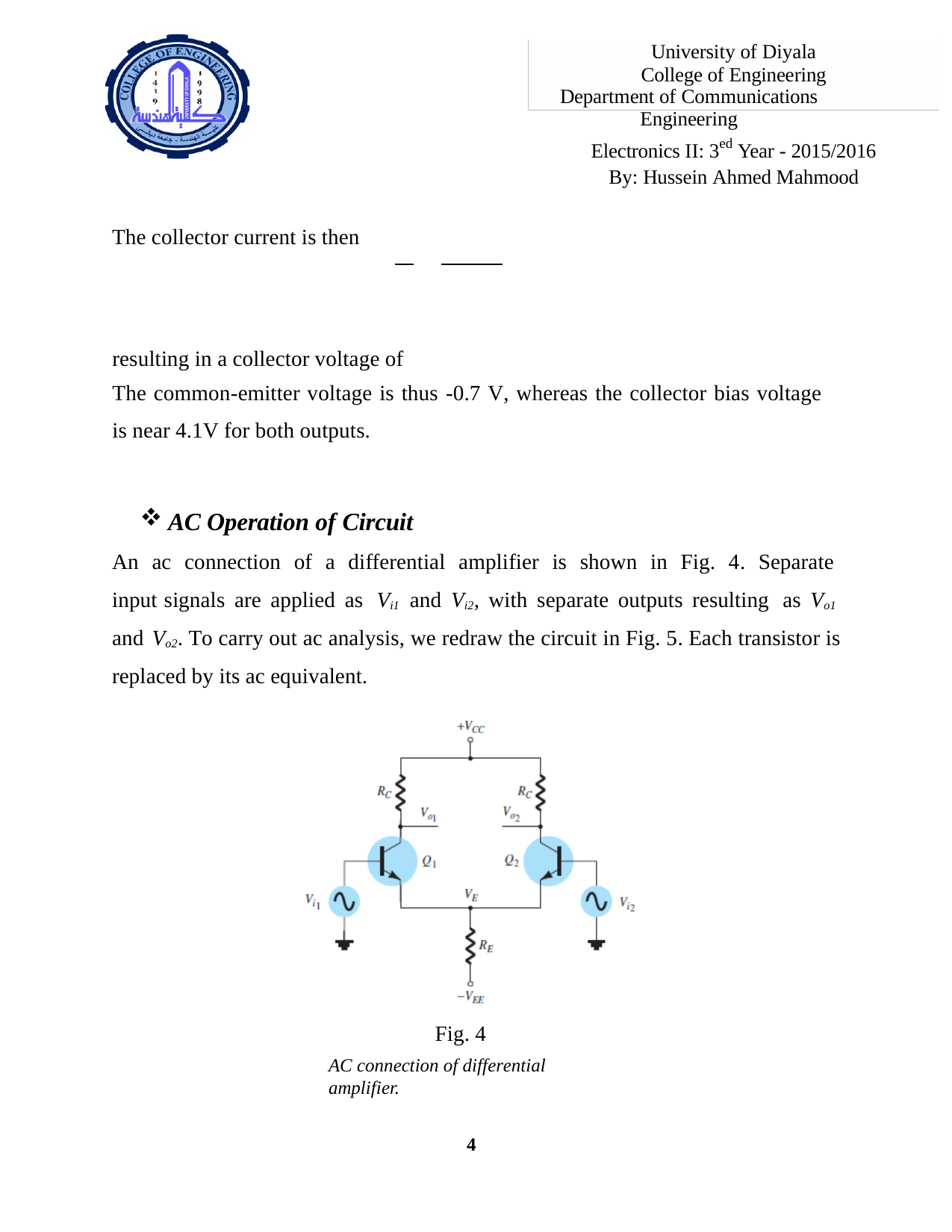

University of Diyala College of Engineering
Department of Communications Engineering
Electronics II: 3ed Year - 2015/2016 By: Hussein Ahmed Mahmood

The collector current is then

resulting in a collector voltage of

The common-emitter voltage is thus -0.7 V, whereas the collector bias voltage is near 4.1V for both outputs.
AC Operation of Circuit
An  ac  connection  of  a  differential  amplifier  is  shown  in  Fig.  4.  Separate  input signals are applied as  Vi1  and Vi2, with separate outputs resulting  as Vo1  and Vo2. To carry out ac analysis, we redraw the circuit in Fig. 5. Each transistor is replaced by its ac equivalent.

Fig. 4
AC connection of differential amplifier.

4